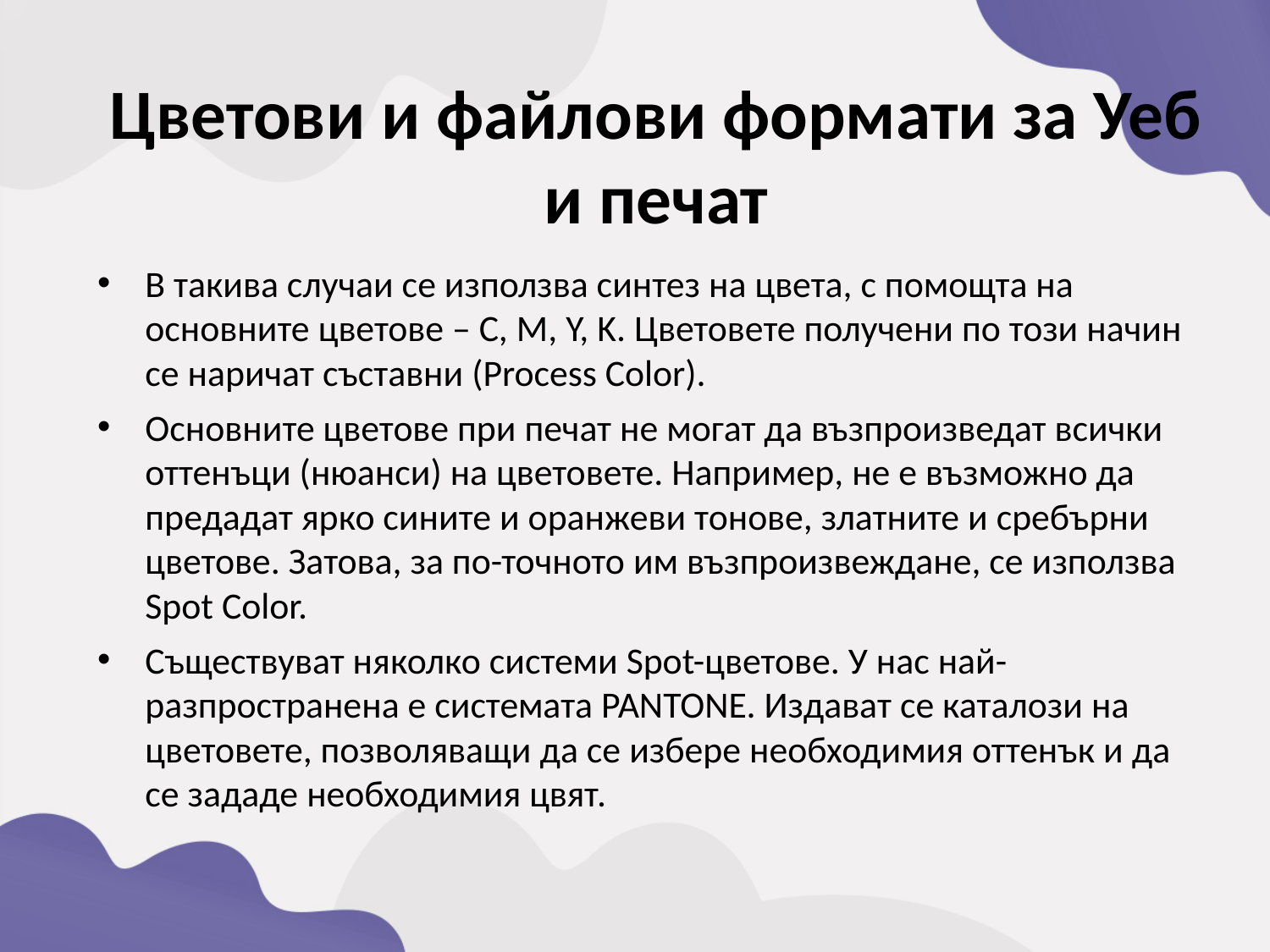

Цветови и файлови формати за Уеб и печат

В такива случаи се използва синтез на цвета, с помощта на основните цветове – C, M, Y, K. Цветовете получени по този начин се наричат съставни (Process Color).
Основните цветове при печат не могат да възпроизведат всички оттенъци (нюанси) на цветовете. Например, не е възможно да предадат ярко сините и оранжеви тонове, златните и сребърни цветове. Затова, за по-точното им възпроизвеждане, се използва Spot Color.
Съществуват няколко системи Spot-цветове. У нас най-разпространена е системата PANTONE. Издават се каталози на цветовете, позволяващи да се избере необходимия оттенък и да се зададе необходимия цвят.